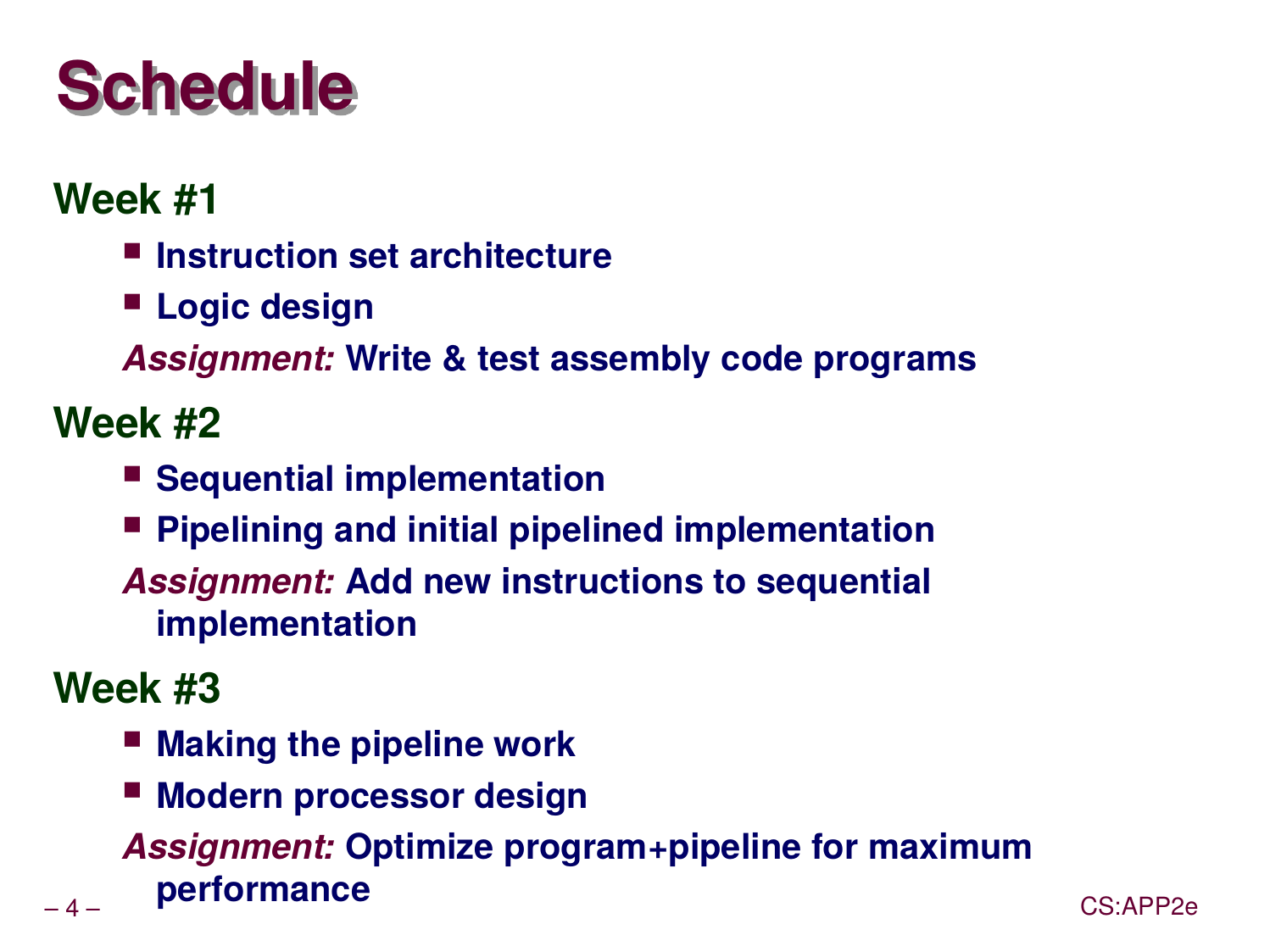

# Schedule
Week #1
Instruction set architecture
Logic design
Assignment: Write & test assembly code programs
Week #2
Sequential implementation
Pipelining and initial pipelined implementation
Assignment: Add new instructions to sequential implementation
Week #3
Making the pipeline work
Modern processor design
Assignment: Optimize program+pipeline for maximum performance